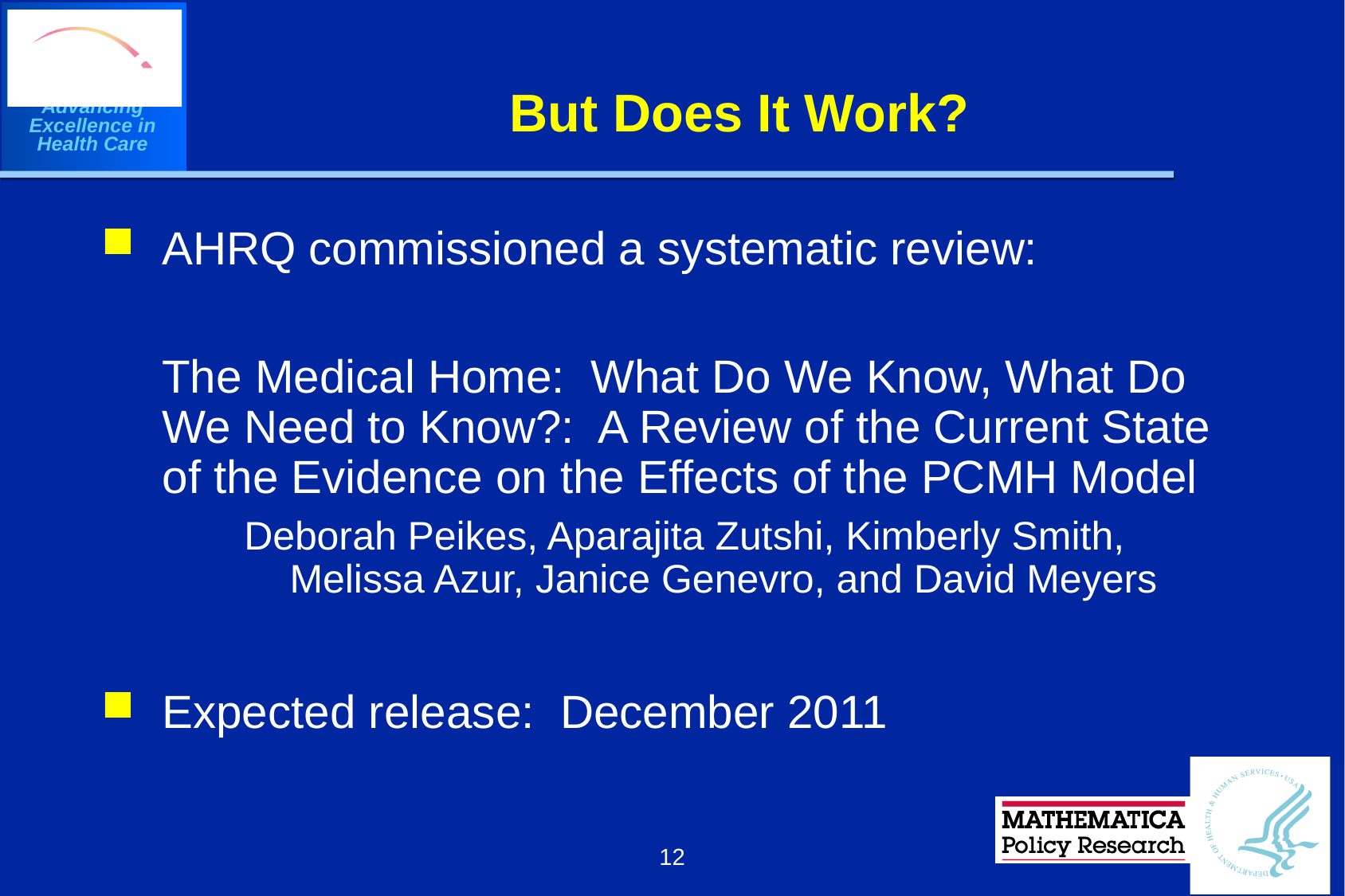

# But Does It Work?
AHRQ commissioned a systematic review:

	The Medical Home:  What Do We Know, What Do We Need to Know?:  A Review of the Current State of the Evidence on the Effects of the PCMH Model
Deborah Peikes, Aparajita Zutshi, Kimberly Smith, Melissa Azur, Janice Genevro, and David Meyers

Expected release:  December 2011
12